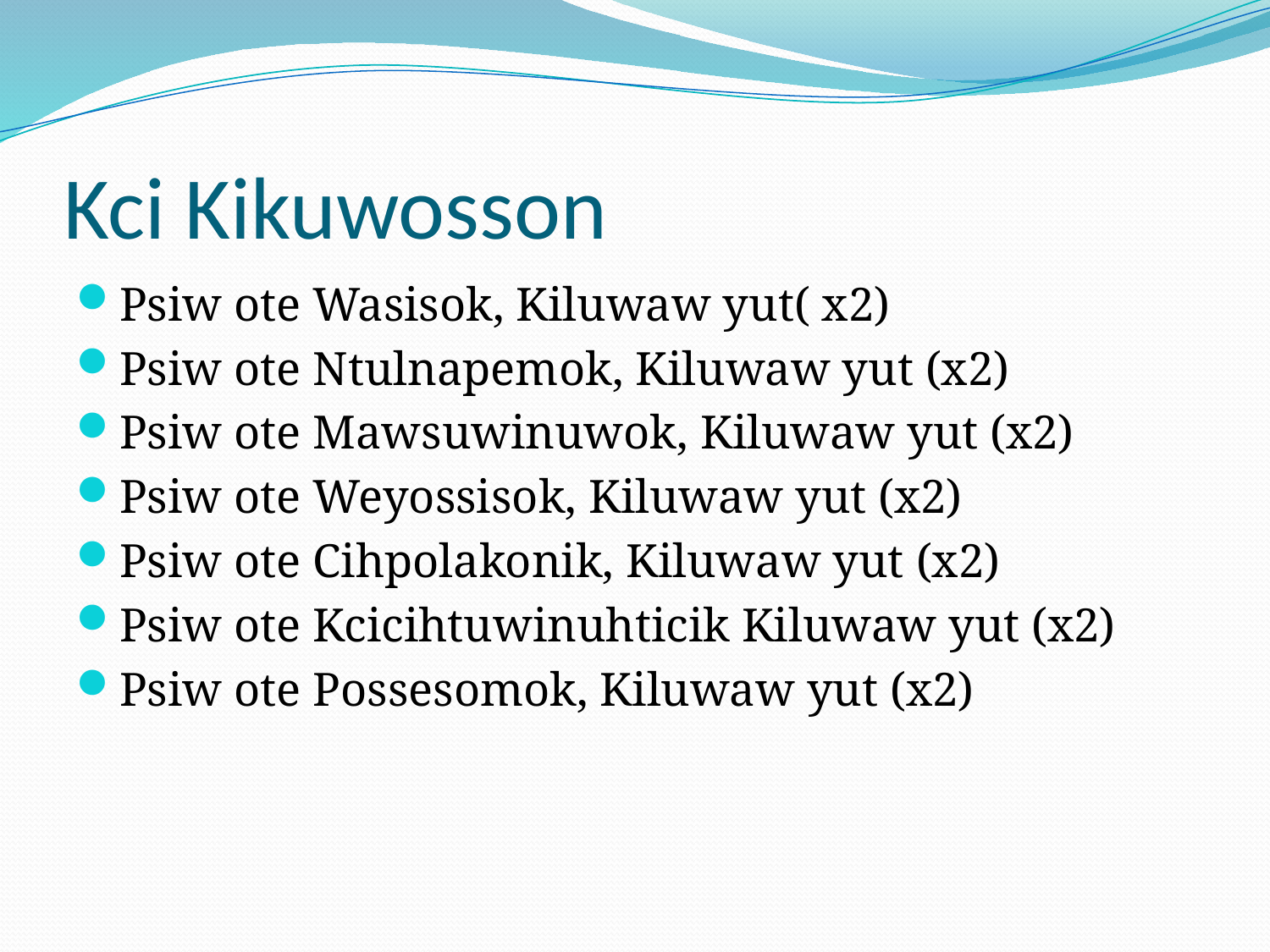

# Kci Kikuwosson
Psiw ote Wasisok, Kiluwaw yut( x2)
Psiw ote Ntulnapemok, Kiluwaw yut (x2)
Psiw ote Mawsuwinuwok, Kiluwaw yut (x2)
Psiw ote Weyossisok, Kiluwaw yut (x2)
Psiw ote Cihpolakonik, Kiluwaw yut (x2)
Psiw ote Kcicihtuwinuhticik Kiluwaw yut (x2)
Psiw ote Possesomok, Kiluwaw yut (x2)